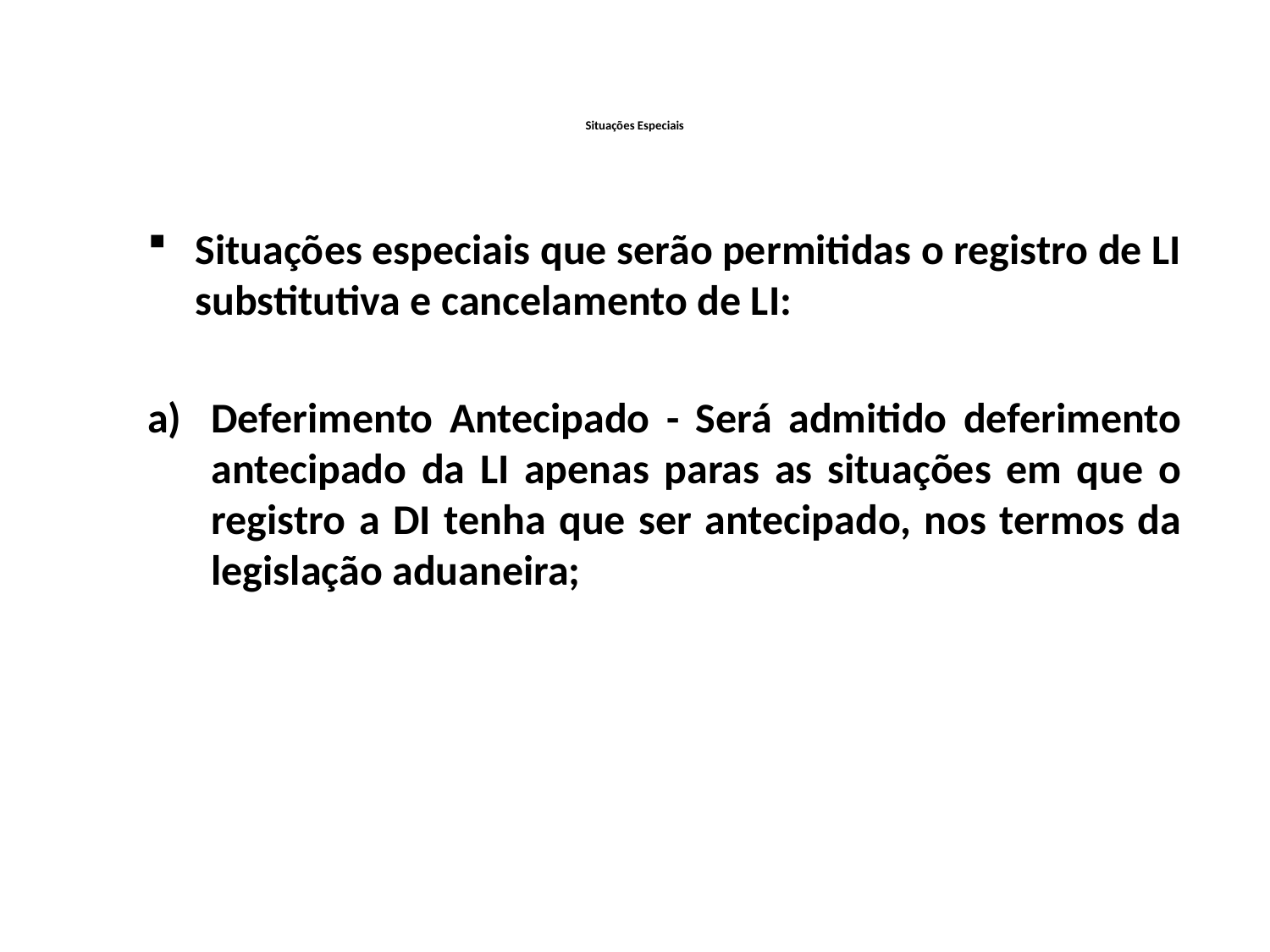

# Situações Especiais

Situações especiais que serão permitidas o registro de LI substitutiva e cancelamento de LI:

Deferimento Antecipado - Será admitido deferimento antecipado da LI apenas paras as situações em que o registro a DI tenha que ser antecipado, nos termos da legislação aduaneira;